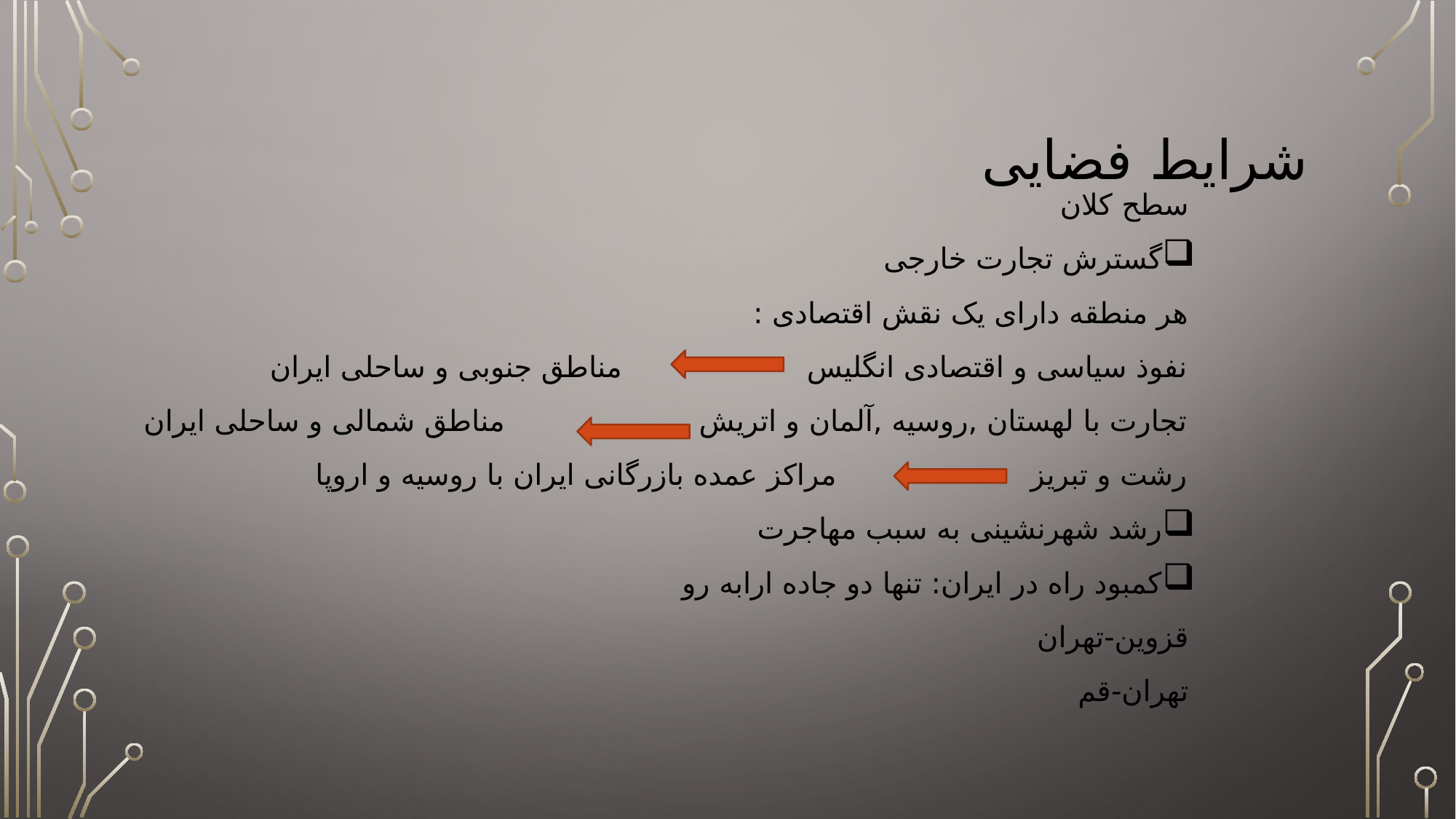

# شرایط فضایی
سطح کلان
گسترش تجارت خارجی
هر منطقه دارای یک نقش اقتصادی :
نفوذ سیاسی و اقتصادی انگلیس                    مناطق جنوبی و ساحلی ایران
تجارت با لهستان ,روسیه ,آلمان و اتریش                     مناطق شمالی و ساحلی ایران
رشت و تبریز                     مراکز عمده بازرگانی ایران با روسیه و اروپا
رشد شهرنشینی به سبب مهاجرت
کمبود راه در ایران: تنها دو جاده ارابه رو
قزوین-تهران
تهران-قم